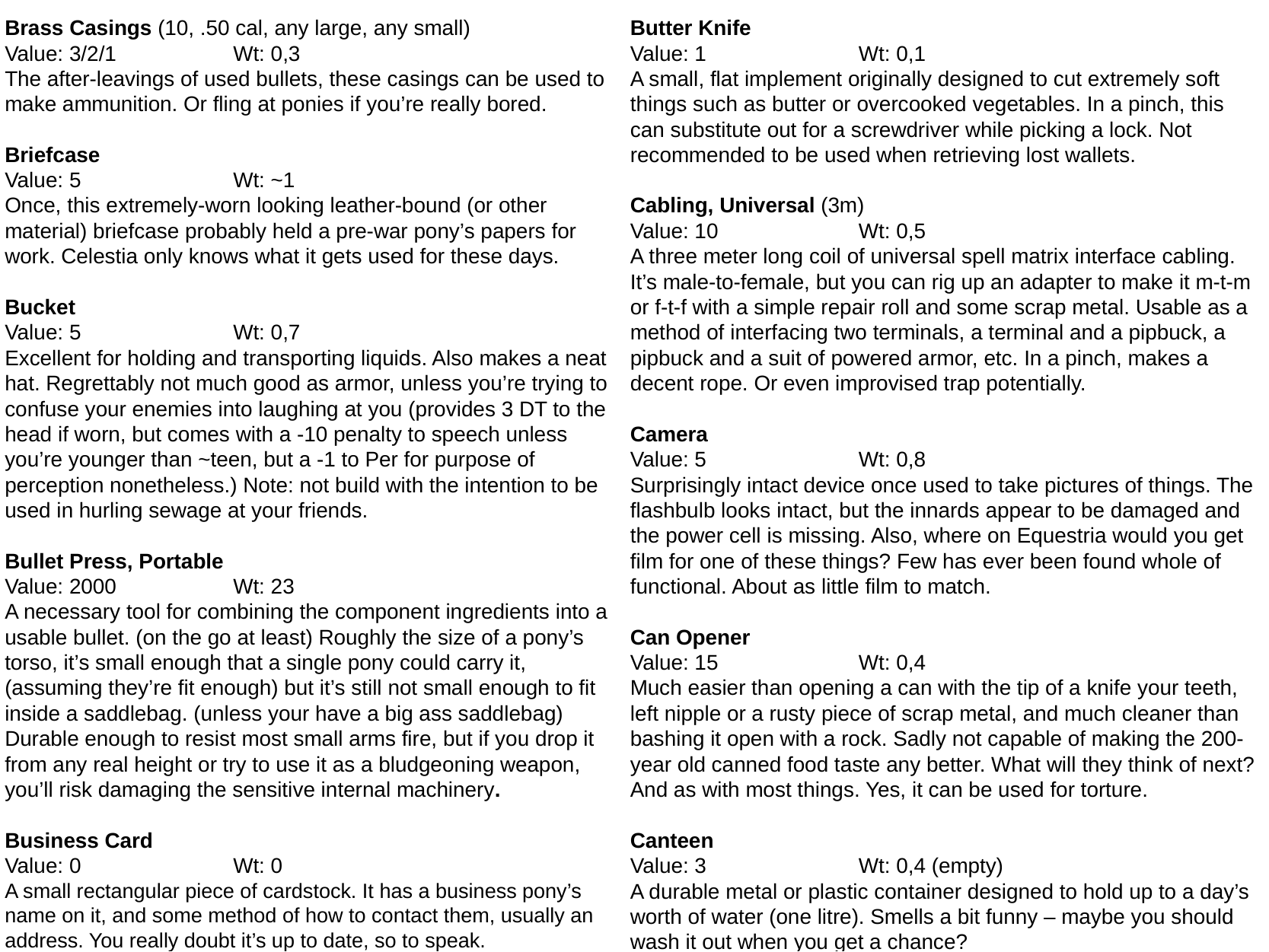

Brass Casings (10, .50 cal, any large, any small)
Value: 3/2/1		Wt: 0,3
The after-leavings of used bullets, these casings can be used to make ammunition. Or fling at ponies if you’re really bored.

Briefcase
Value: 5		Wt: ~1
Once, this extremely-worn looking leather-bound (or other material) briefcase probably held a pre-war pony’s papers for work. Celestia only knows what it gets used for these days.

Bucket
Value: 5		Wt: 0,7
Excellent for holding and transporting liquids. Also makes a neat hat. Regrettably not much good as armor, unless you’re trying to confuse your enemies into laughing at you (provides 3 DT to the head if worn, but comes with a -10 penalty to speech unless you’re younger than ~teen, but a -1 to Per for purpose of perception nonetheless.) Note: not build with the intention to be used in hurling sewage at your friends.

Bullet Press, Portable
Value: 2000		Wt: 23
A necessary tool for combining the component ingredients into a usable bullet. (on the go at least) Roughly the size of a pony’s torso, it’s small enough that a single pony could carry it, (assuming they’re fit enough) but it’s still not small enough to fit inside a saddlebag. (unless your have a big ass saddlebag) Durable enough to resist most small arms fire, but if you drop it from any real height or try to use it as a bludgeoning weapon, you’ll risk damaging the sensitive internal machinery.

Business Card
Value: 0		Wt: 0
A small rectangular piece of cardstock. It has a business pony’s name on it, and some method of how to contact them, usually an address. You really doubt it’s up to date, so to speak.

Butter Knife
Value: 1		Wt: 0,1
A small, flat implement originally designed to cut extremely soft things such as butter or overcooked vegetables. In a pinch, this can substitute out for a screwdriver while picking a lock. Not recommended to be used when retrieving lost wallets.

Cabling, Universal (3m)
Value: 10		Wt: 0,5
A three meter long coil of universal spell matrix interface cabling. It’s male-to-female, but you can rig up an adapter to make it m-t-m or f-t-f with a simple repair roll and some scrap metal. Usable as a method of interfacing two terminals, a terminal and a pipbuck, a pipbuck and a suit of powered armor, etc. In a pinch, makes a decent rope. Or even improvised trap potentially.

Camera
Value: 5		Wt: 0,8
Surprisingly intact device once used to take pictures of things. The flashbulb looks intact, but the innards appear to be damaged and the power cell is missing. Also, where on Equestria would you get film for one of these things? Few has ever been found whole of functional. About as little film to match.

Can Opener
Value: 15		Wt: 0,4
Much easier than opening a can with the tip of a knife your teeth, left nipple or a rusty piece of scrap metal, and much cleaner than bashing it open with a rock. Sadly not capable of making the 200-year old canned food taste any better. What will they think of next? And as with most things. Yes, it can be used for torture.

Canteen
Value: 3		Wt: 0,4 (empty)
A durable metal or plastic container designed to hold up to a day’s worth of water (one litre). Smells a bit funny – maybe you should wash it out when you get a chance?